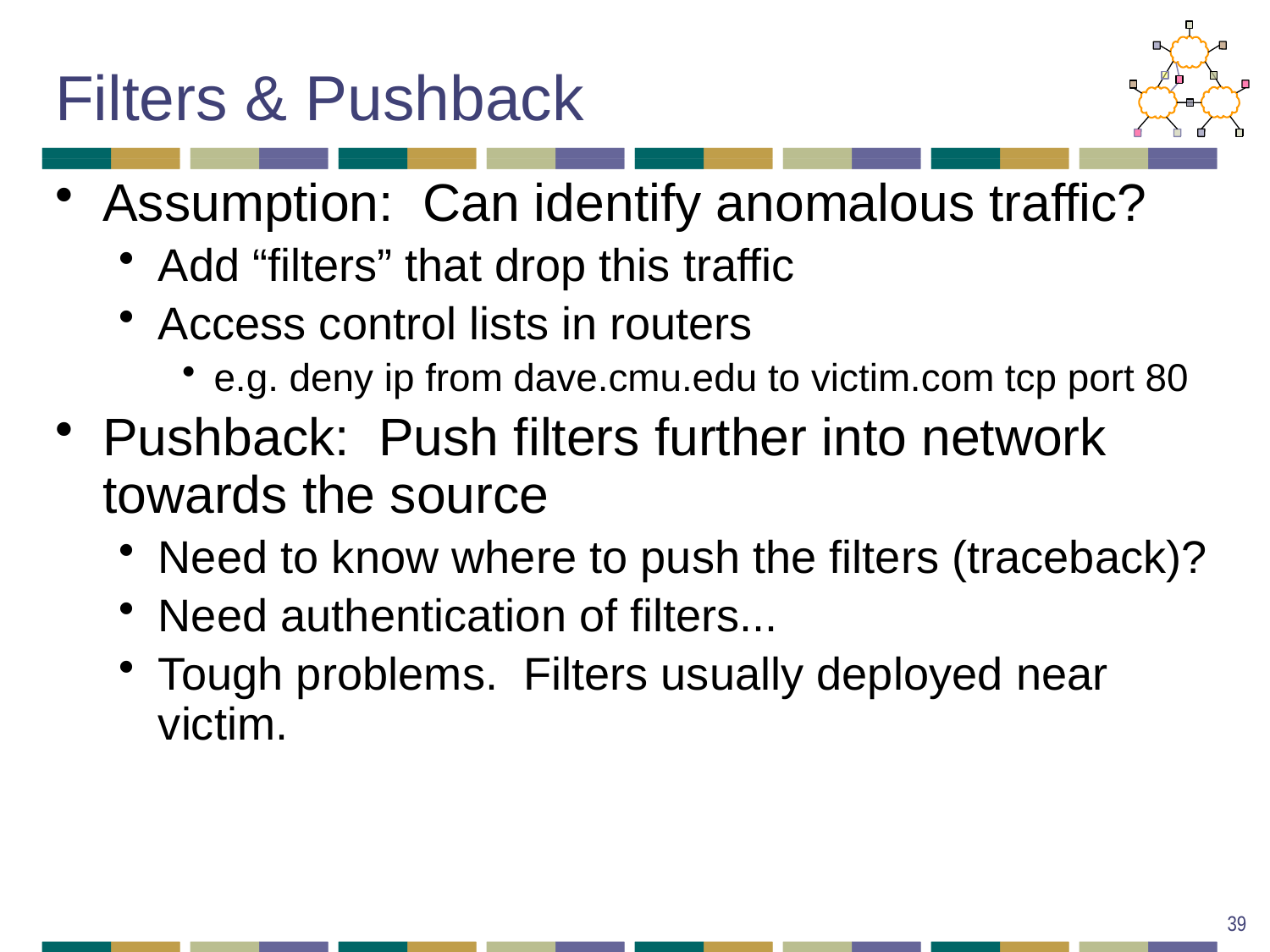

# Filters & Pushback
Assumption:  Can identify anomalous traffic?
Add “filters” that drop this traffic
Access control lists in routers
e.g. deny ip from dave.cmu.edu to victim.com tcp port 80
Pushback:  Push filters further into network towards the source
Need to know where to push the filters (traceback)?
Need authentication of filters...
Tough problems.  Filters usually deployed near victim.
39